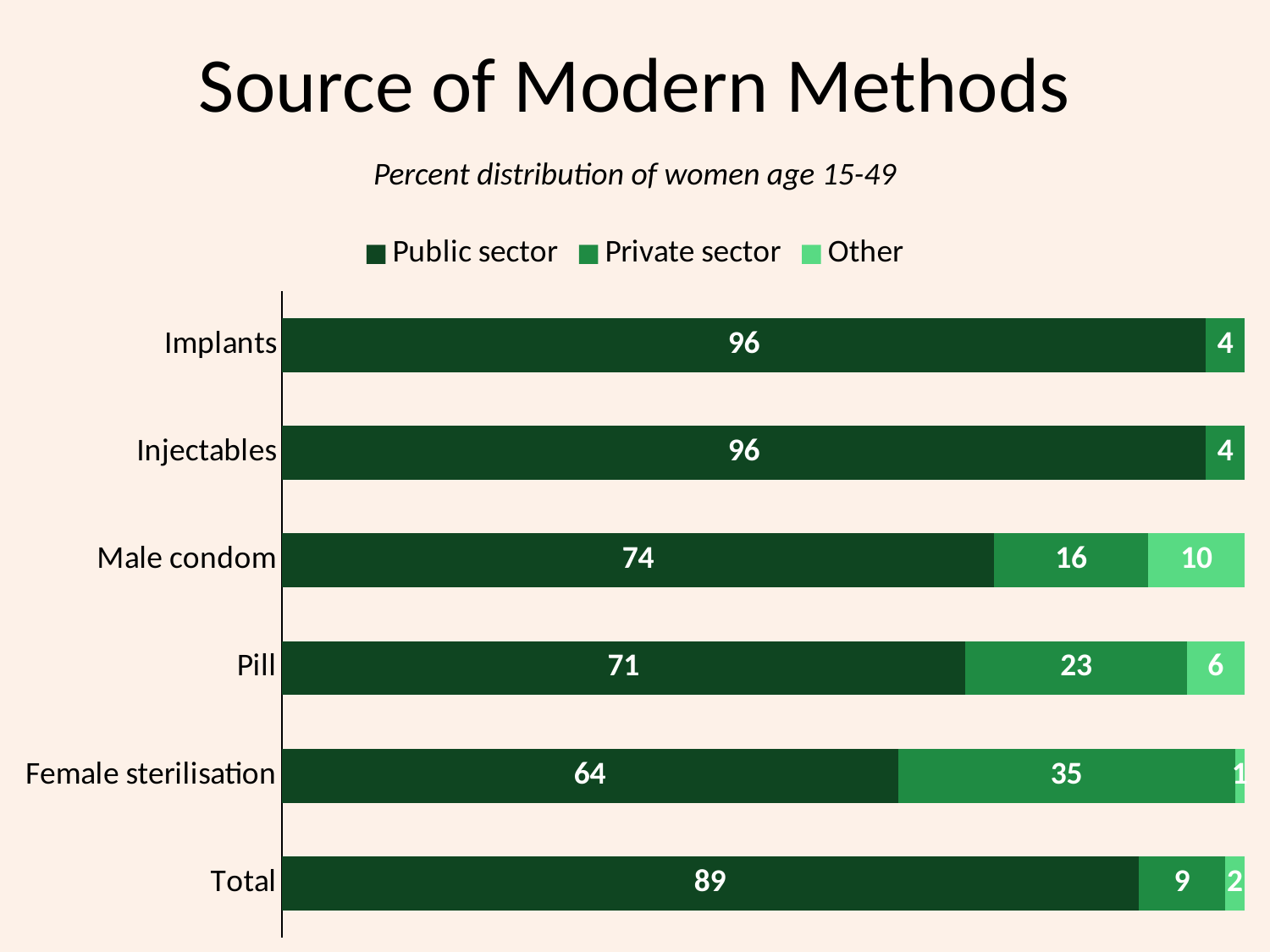

# Source of Modern Methods
Percent distribution of women age 15-49

### Chart

| Category | Public sector | Private sector | Other |
|---|---|---|---|
| Total | 89.0 | 9.0 | 2.0 |
| Female sterilisation | 64.0 | 35.0 | 1.0 |
| Pill | 71.0 | 23.0 | 6.0 |
| Male condom | 74.0 | 16.0 | 10.0 |
| Injectables | 96.0 | 4.0 | None |
| Implants | 96.0 | 4.0 | None |